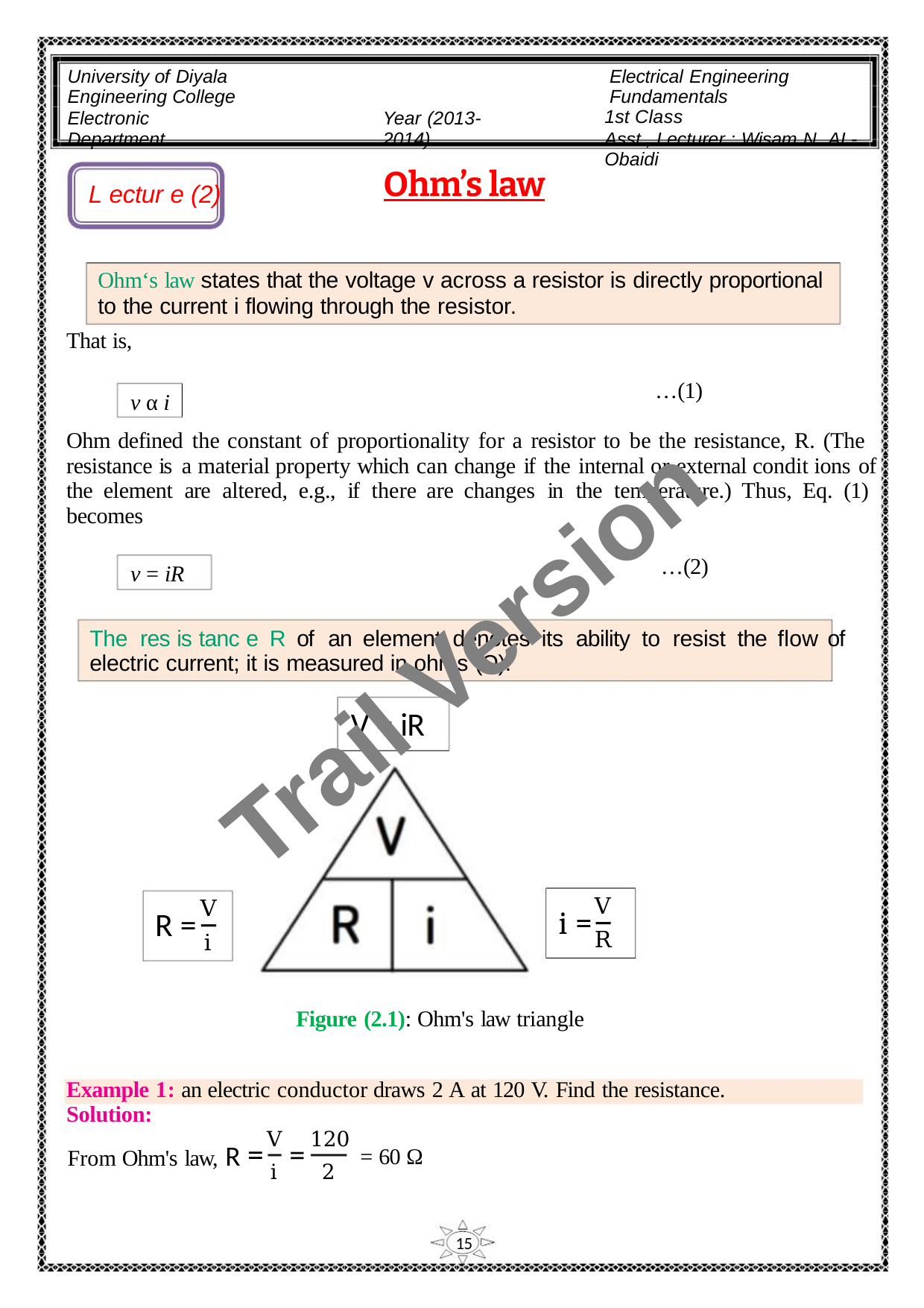

University of Diyala
Engineering College
Electronic Department
Electrical Engineering Fundamentals
1st Class
Asst., Lecturer : Wisam N. AL-Obaidi
Year (2013-2014)
Ohm’s law
L ectur e (2)
Ohm‘s law states that the voltage v across a resistor is directly proportional
to the current i flowing through the resistor.
That is,
…(1)
v α i
Ohm defined the constant of proportionality for a resistor to be the resistance, R. (The
resistance is a material property which can change if the internal or external condit ions of
the element are altered, e.g., if there are changes in the temperature.) Thus, Eq. (1)
becomes
…(2)
v = iR
Trail Version
Trail Version
Trail Version
Trail Version
Trail Version
Trail Version
Trail Version
Trail Version
Trail Version
Trail Version
Trail Version
Trail Version
Trail Version
The res is tanc e R of an element denotes its ability to resist the flow of
electric current; it is measured in ohms (Ω).
V = iR
V
R
V
i
i =
R =
Figure (2.1): Ohm's law triangle
Example 1: an electric conductor draws 2 A at 120 V. Find the resistance.
Solution:
V
120
2
From Ohm's law, R = =
= 60 Ω
i
15